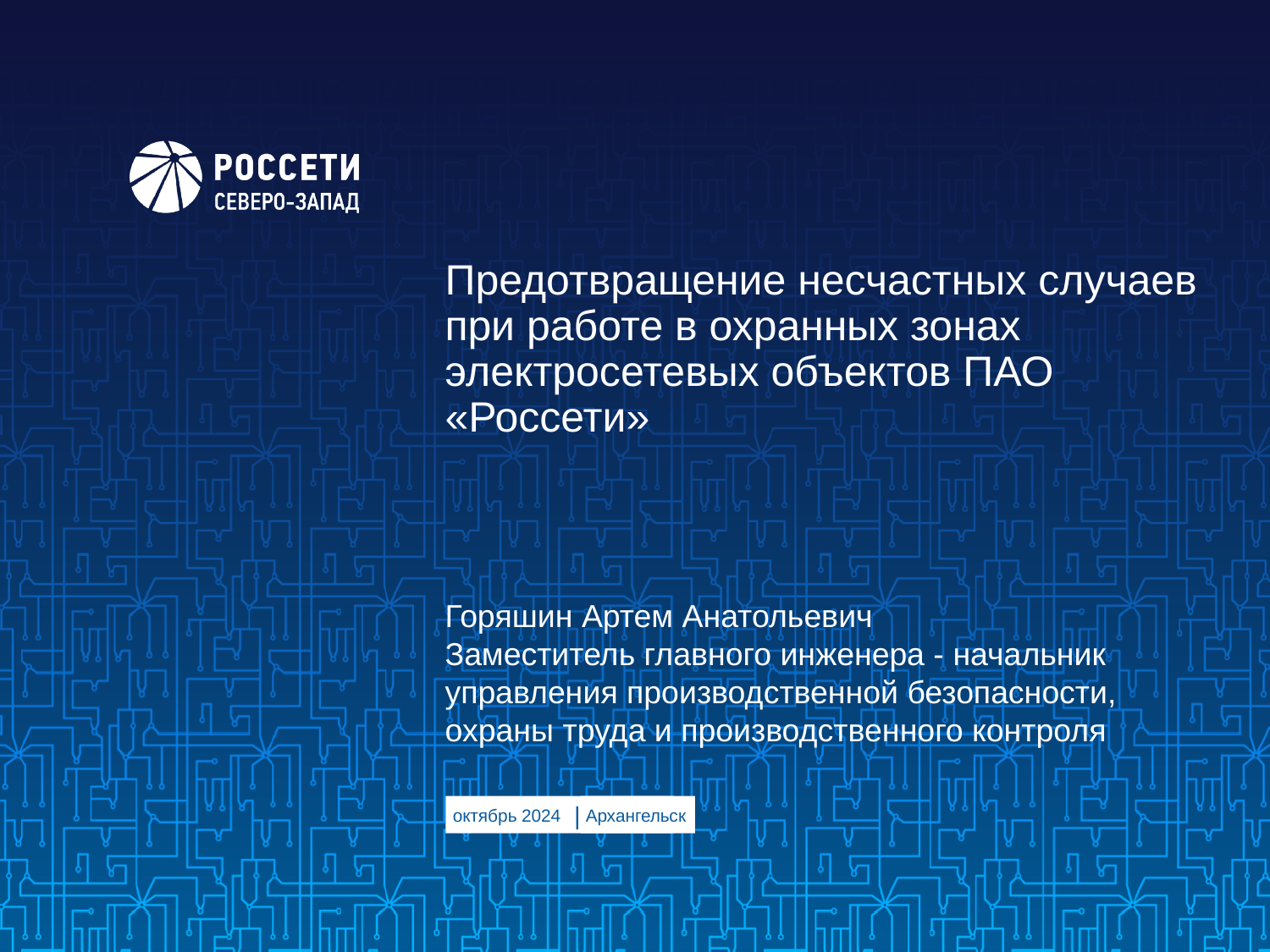

# Предотвращение несчастных случаев при работе в охранных зонах электросетевых объектов ПАО «Россети»
Горяшин Артем Анатольевич
Заместитель главного инженера - начальник управления производственной безопасности, охраны труда и производственного контроля
октябрь 2024
     |
Архангельск